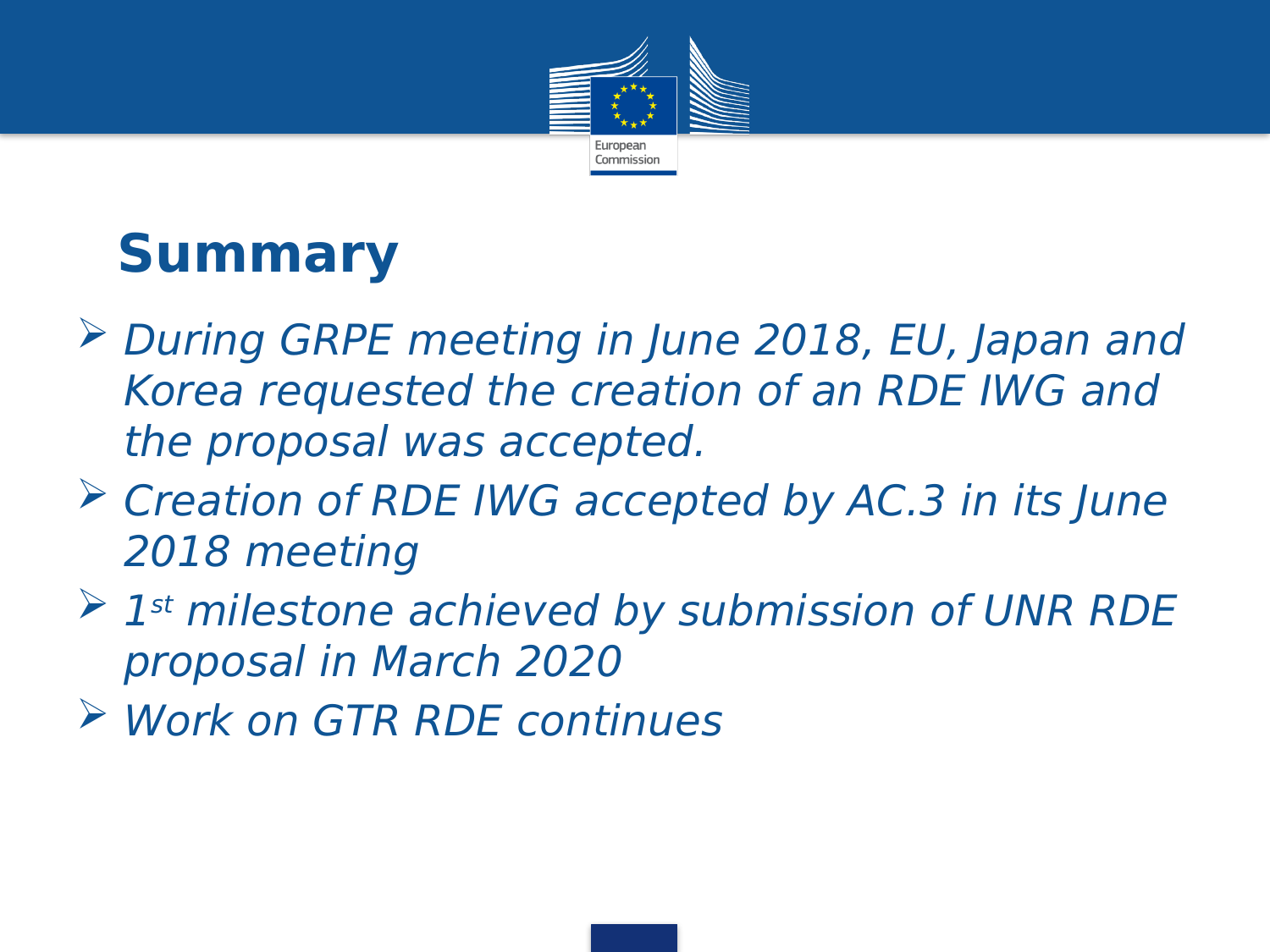

# Summary
During GRPE meeting in June 2018, EU, Japan and Korea requested the creation of an RDE IWG and the proposal was accepted.
Creation of RDE IWG accepted by AC.3 in its June 2018 meeting
1st milestone achieved by submission of UNR RDE proposal in March 2020
Work on GTR RDE continues